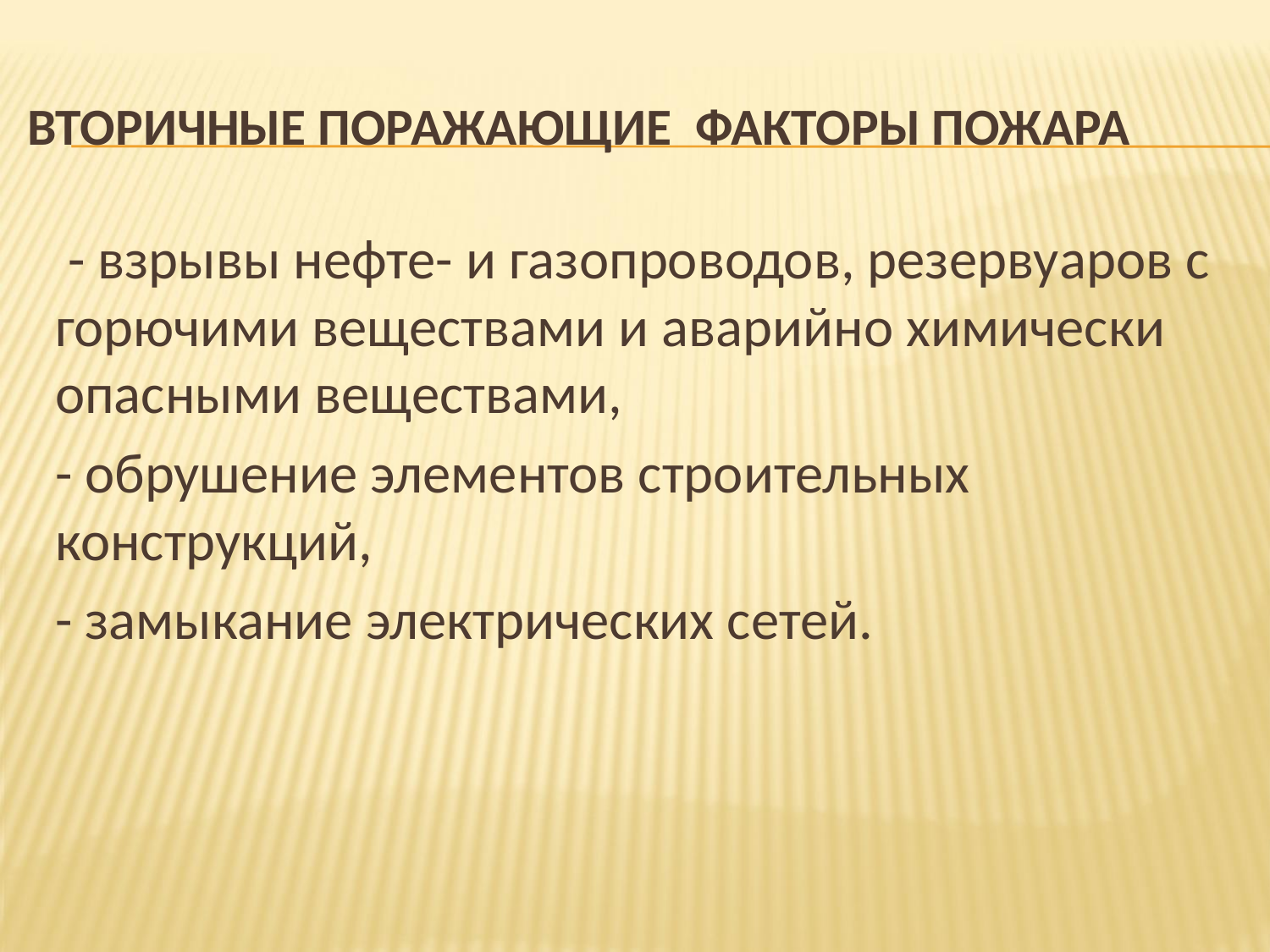

# Вторичные поражающие  факторы пожара
 - взрывы нефте- и газопроводов, резервуаров с горючими веществами и аварийно химически опасными веществами,
- обрушение элементов строительных конструкций,
- замыкание электрических сетей.